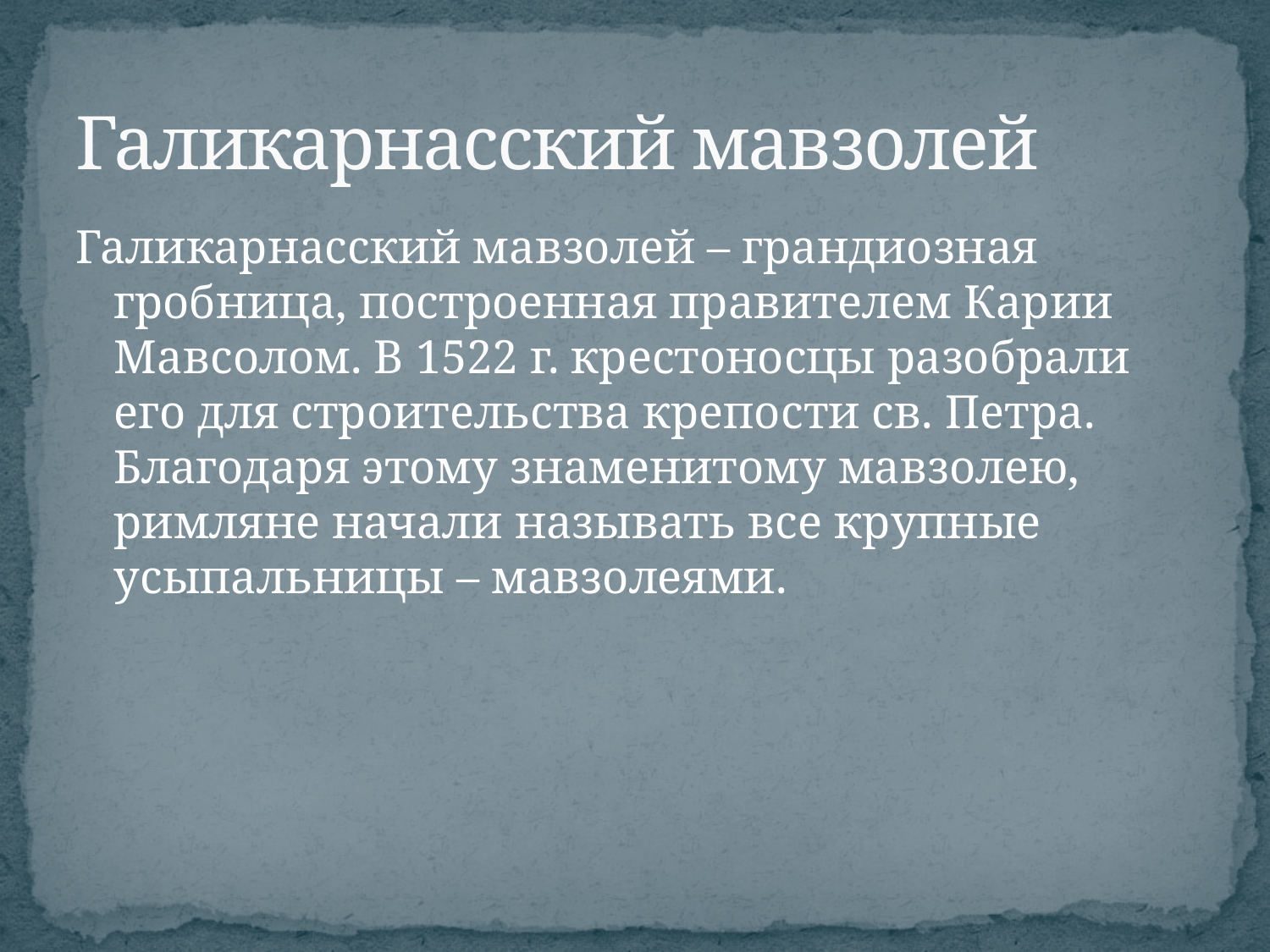

# Галикарнасский мавзолей
Галикарнасский мавзолей – грандиозная гробница, построенная правителем Карии Мавсолом. В 1522 г. крестоносцы разобрали его для строительства крепости св. Петра. Благодаря этому знаменитому мавзолею, римляне начали называть все крупные усыпальницы – мавзолеями.